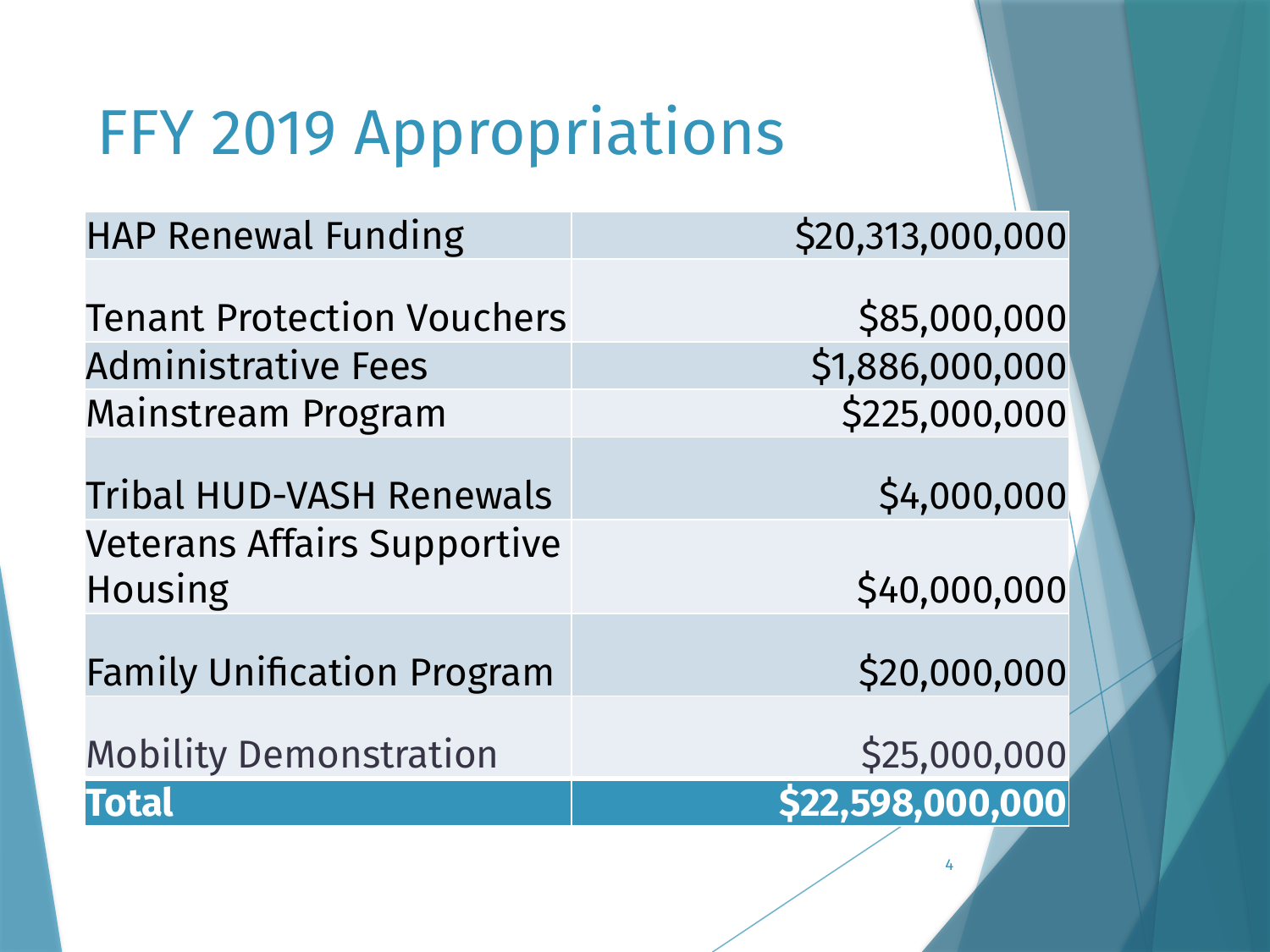

# FFY 2019 Appropriations
| HAP Renewal Funding | $20,313,000,000 |
| --- | --- |
| Tenant Protection Vouchers | $85,000,000 |
| Administrative Fees | $1,886,000,000 |
| Mainstream Program | $225,000,000 |
| Tribal HUD-VASH Renewals | $4,000,000 |
| Veterans Affairs Supportive Housing | $40,000,000 |
| Family Unification Program | $20,000,000 |
| Mobility Demonstration | $25,000,000 |
| Total | $22,598,000,000 |
4